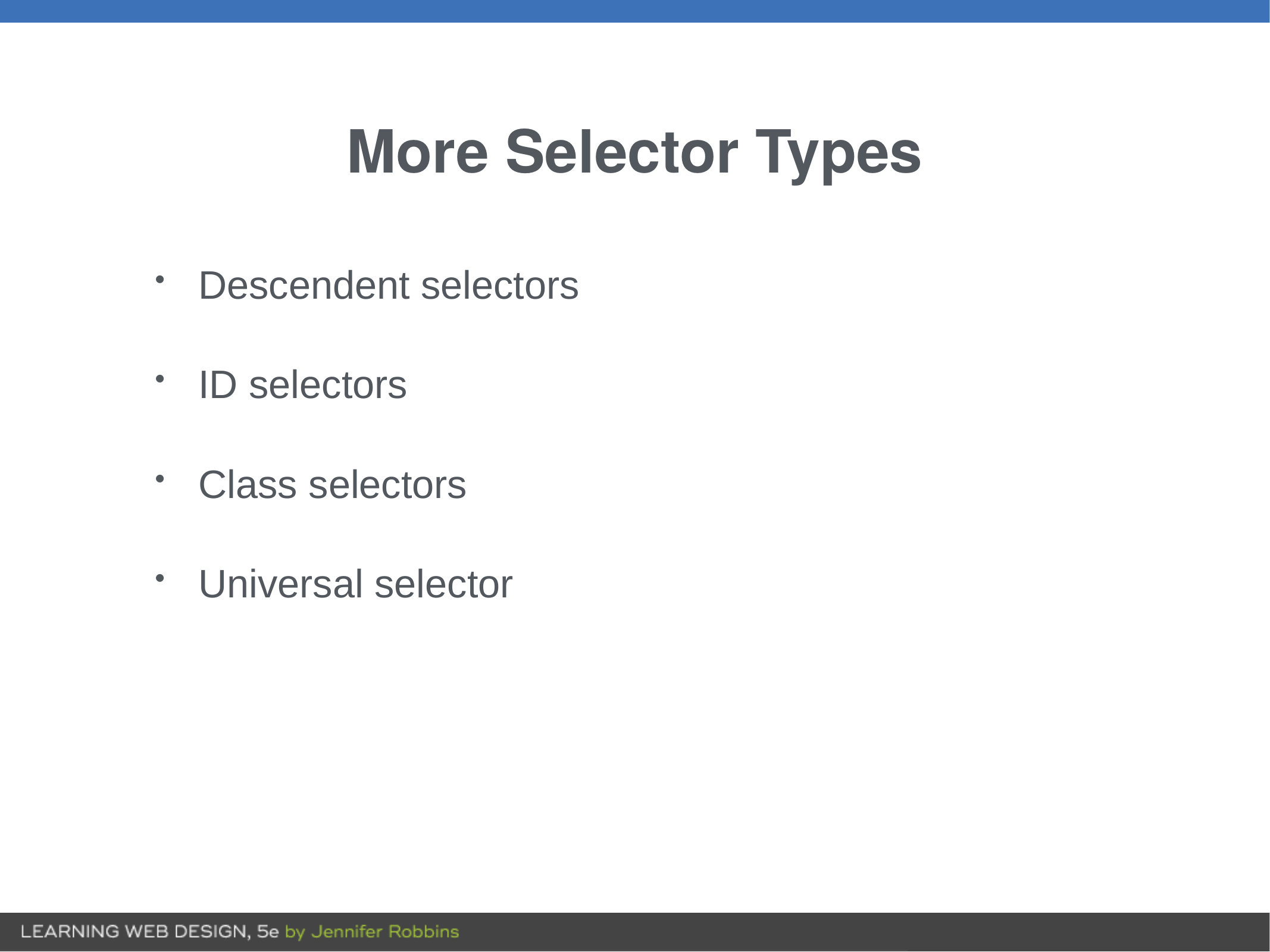

# More Selector Types
Descendent selectors
ID selectors
Class selectors
Universal selector